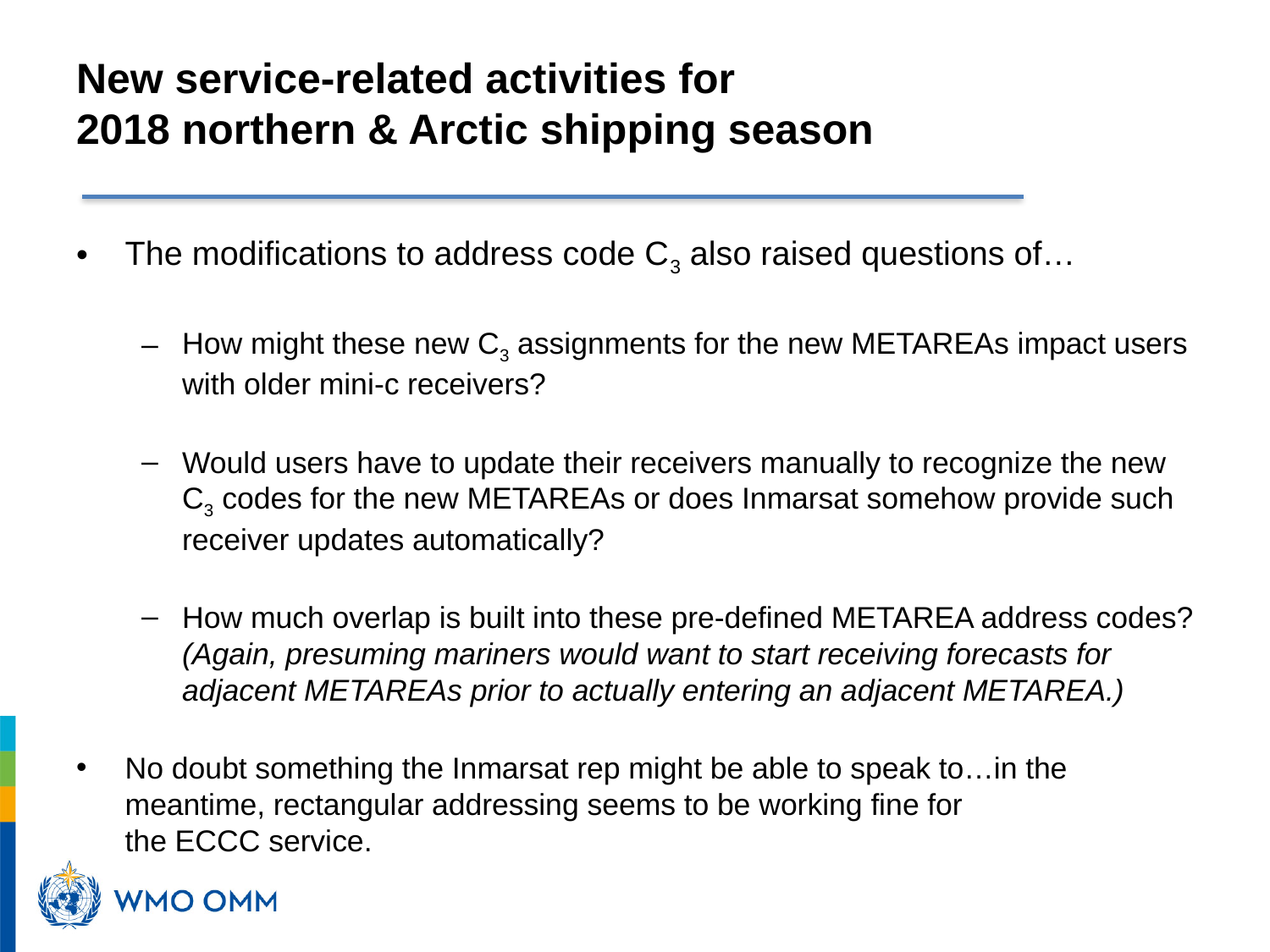

# New service-related activities for 2018 northern & Arctic shipping season

The modifications to address code C3 also raised questions of…
How might these new C3 assignments for the new METAREAs impact users with older mini-c receivers?
Would users have to update their receivers manually to recognize the new
C3 codes for the new METAREAs or does Inmarsat somehow provide such receiver updates automatically?
How much overlap is built into these pre-defined METAREA address codes? (Again, presuming mariners would want to start receiving forecasts for adjacent METAREAs prior to actually entering an adjacent METAREA.)
No doubt something the Inmarsat rep might be able to speak to…in the meantime, rectangular addressing seems to be working fine for
the ECCC service.